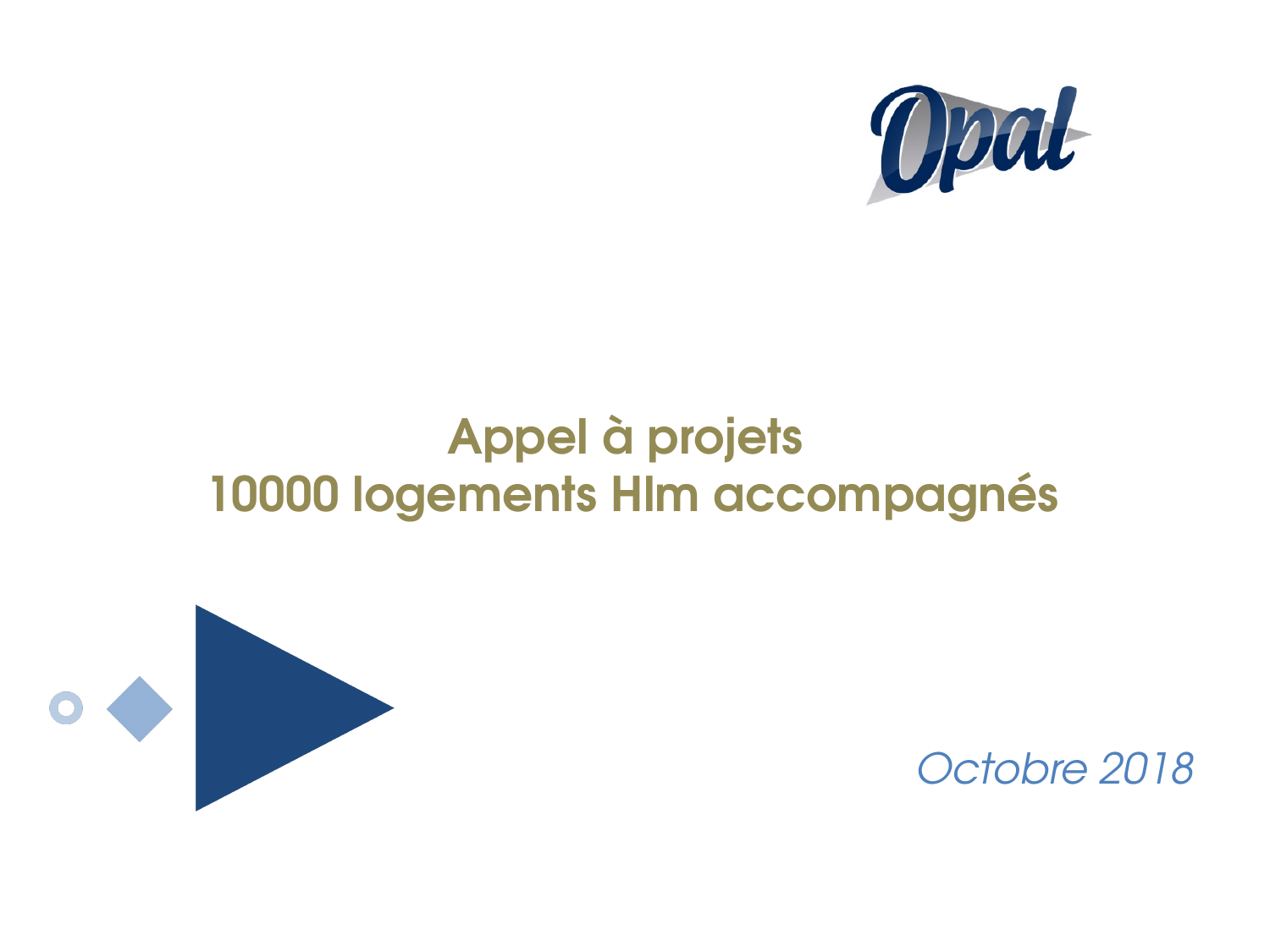

# Appel à projets 10000 logements Hlm accompagnés
Octobre 2018